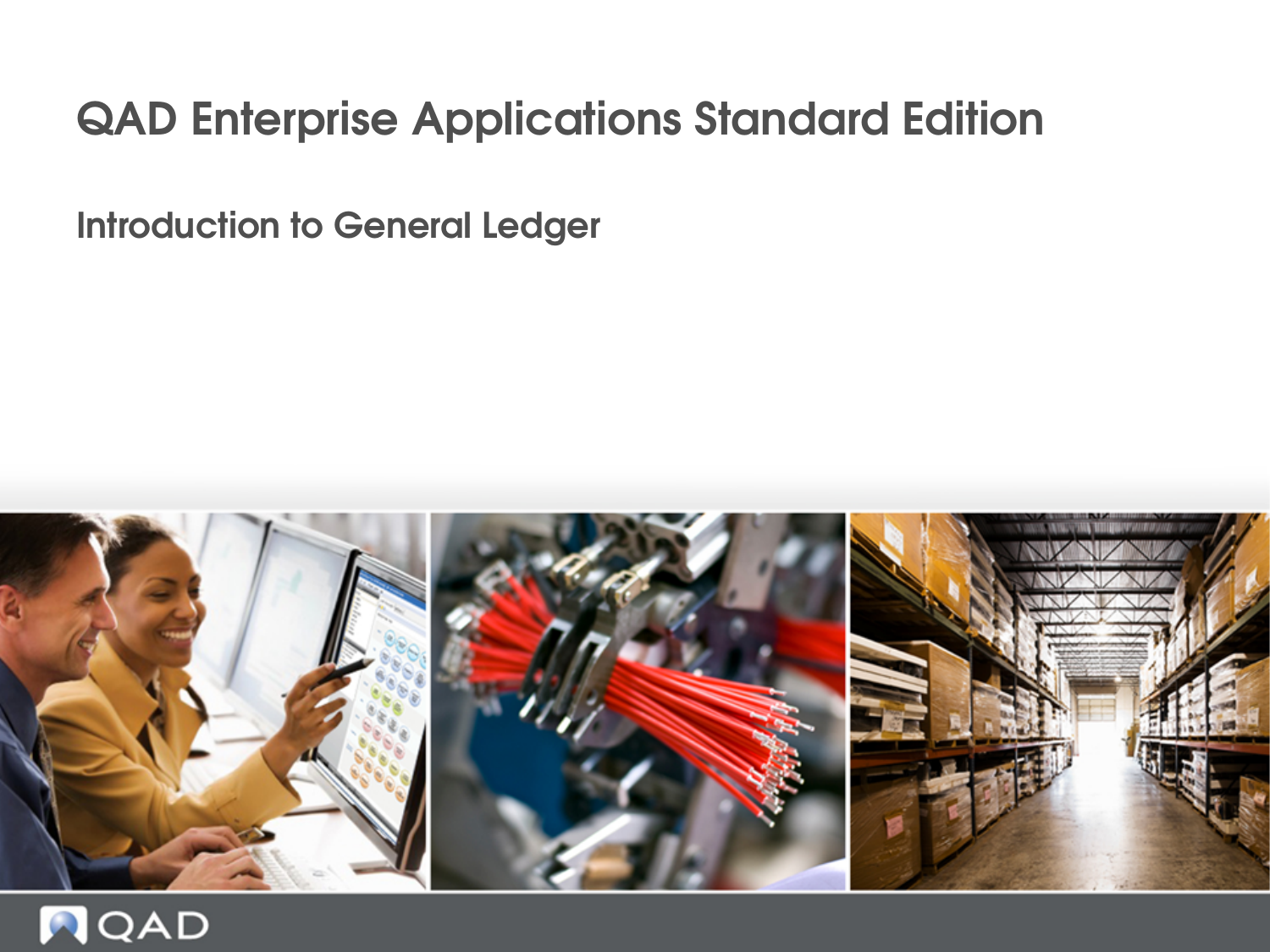

# QAD Enterprise Applications Standard Edition
Introduction to General Ledger